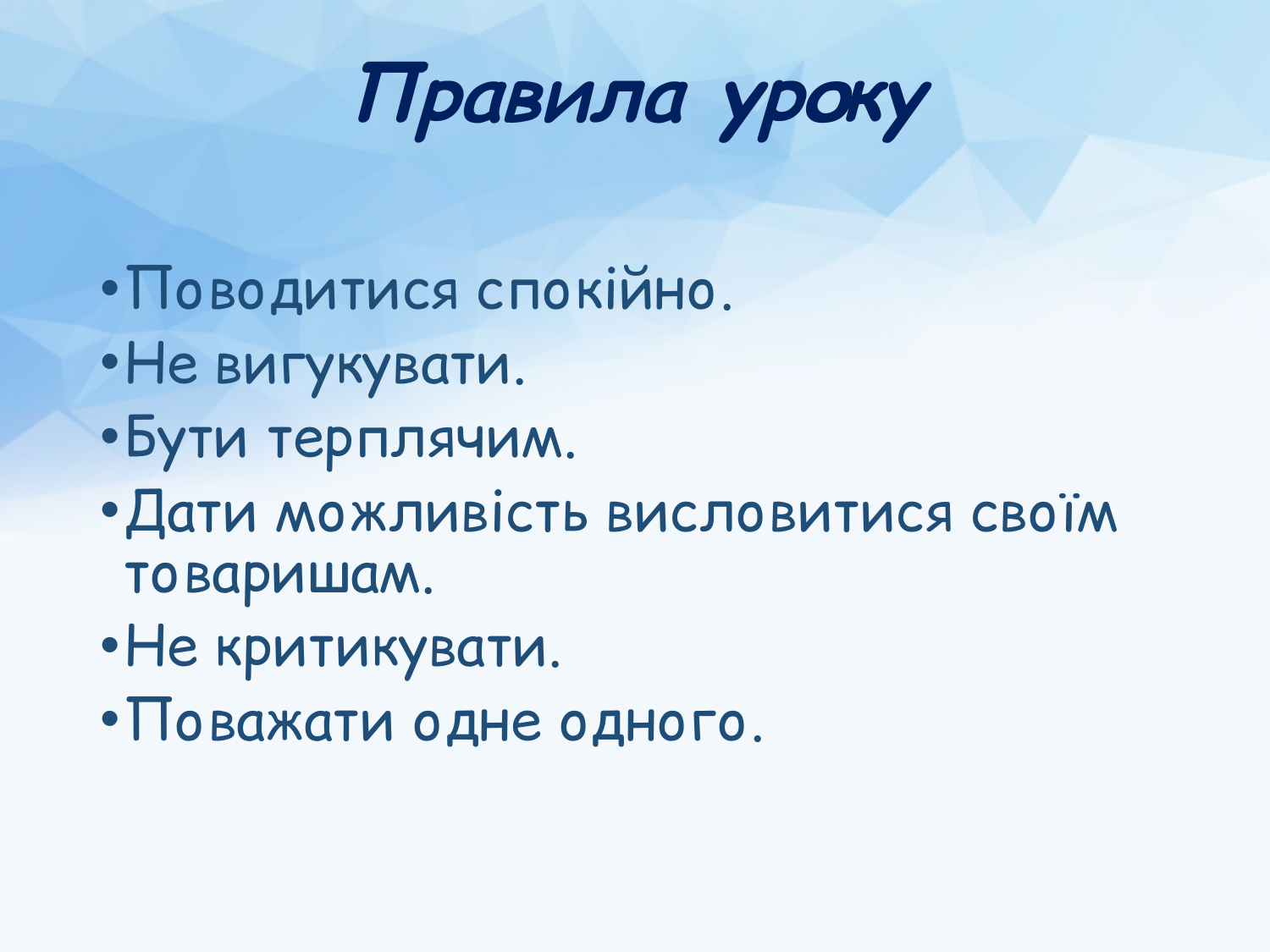

# Правила уроку
Поводитися спокійно.
Не вигукувати.
Бути терплячим.
Дати можливість висловитися своїм товаришам.
Не критикувати.
Поважати одне одного.